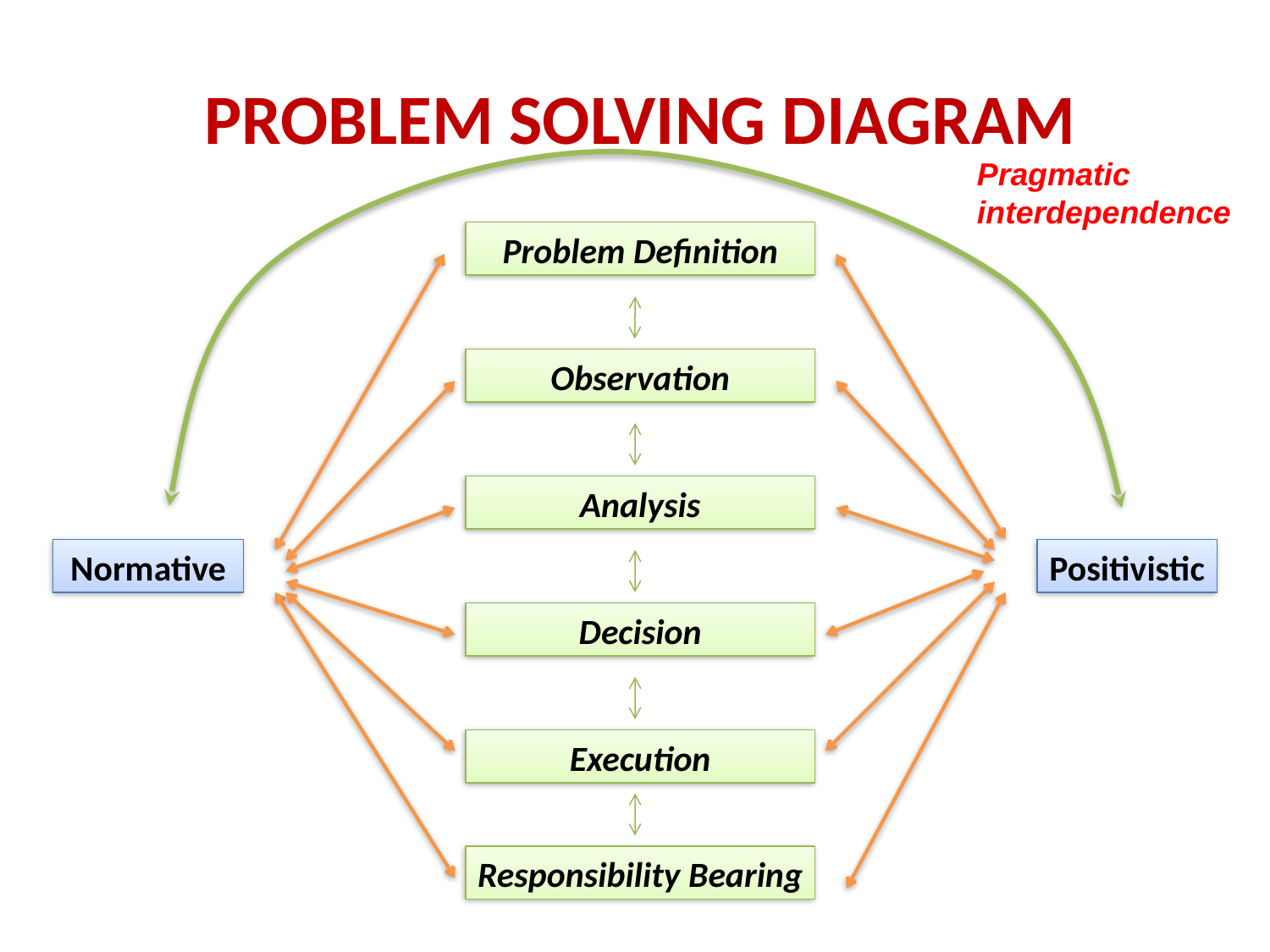

# PROBLEM SOLVING DIAGRAM

Pragmatic
interdependence
Problem Definition
Observation
Analysis
Normative
Positivistic
Decision
Execution
Responsibility Bearing